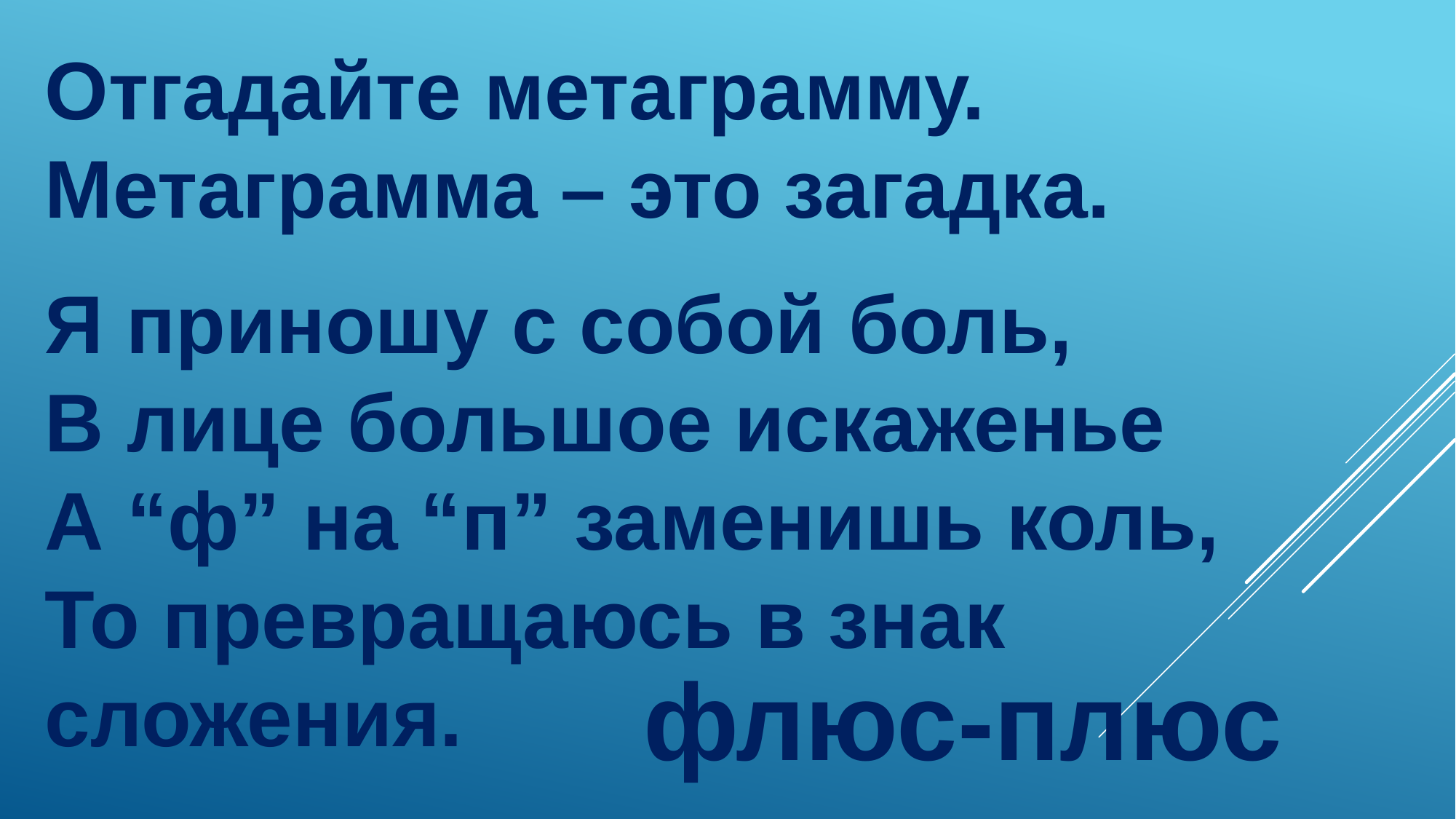

Отгадайте метаграмму.
Метаграмма – это загадка.

Я приношу с собой боль,
В лице большое искаженье
А “ф” на “п” заменишь коль,
То превращаюсь в знак сложения.
флюс-плюс